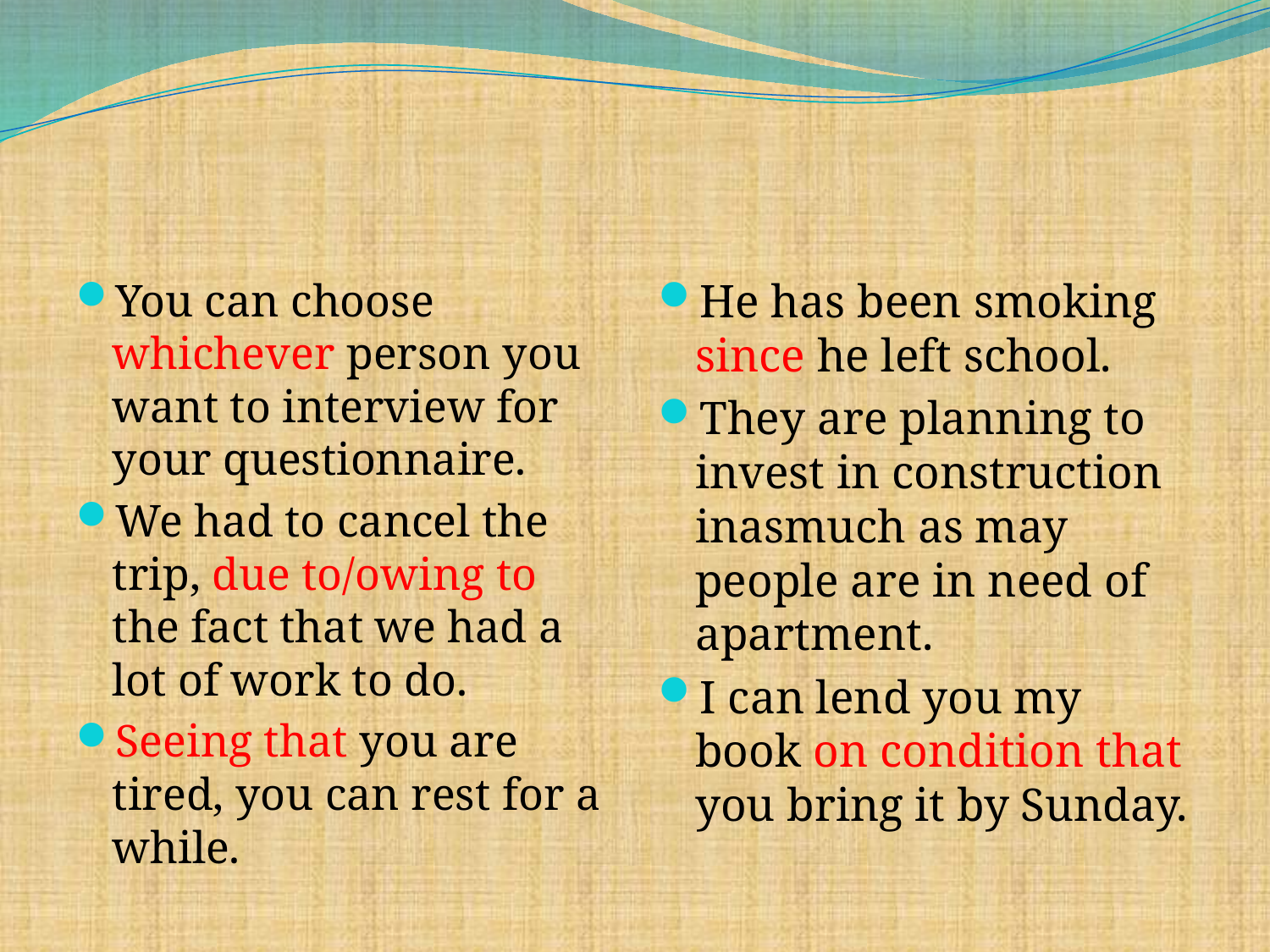

You can choose whichever person you want to interview for your questionnaire.
We had to cancel the trip, due to/owing to the fact that we had a lot of work to do.
Seeing that you are tired, you can rest for a while.
He has been smoking since he left school.
They are planning to invest in construction inasmuch as may people are in need of apartment.
I can lend you my book on condition that you bring it by Sunday.